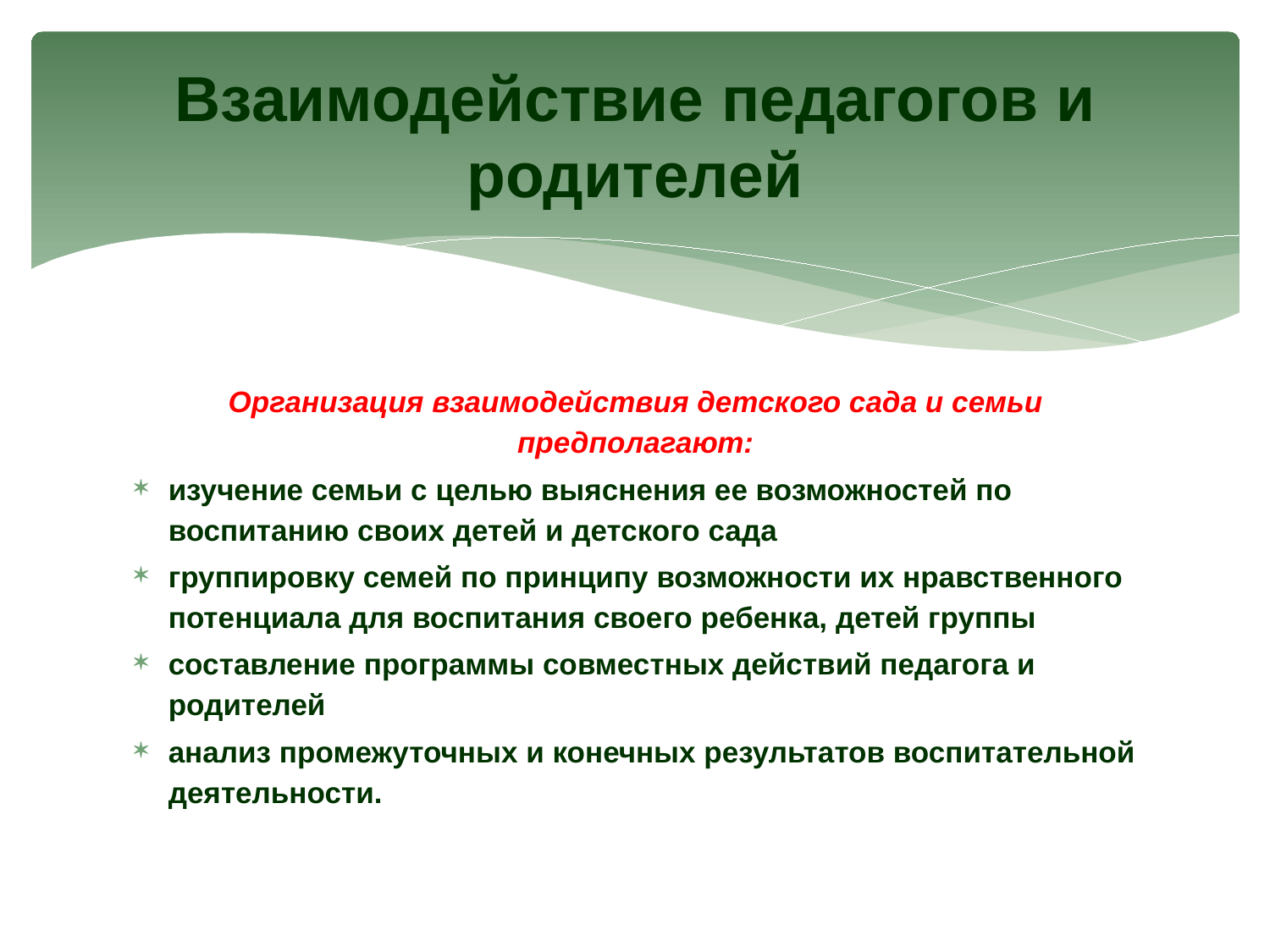

# Взаимодействие педагогов и родителей
Организация взаимодействия детского сада и семьи предполагают:
изучение семьи с целью выяснения ее возможностей по воспитанию своих детей и детского сада
группировку семей по принципу возможности их нравственного потенциала для воспитания своего ребенка, детей группы
составление программы совместных действий педагога и родителей
анализ промежуточных и конечных результатов воспитательной деятельности.